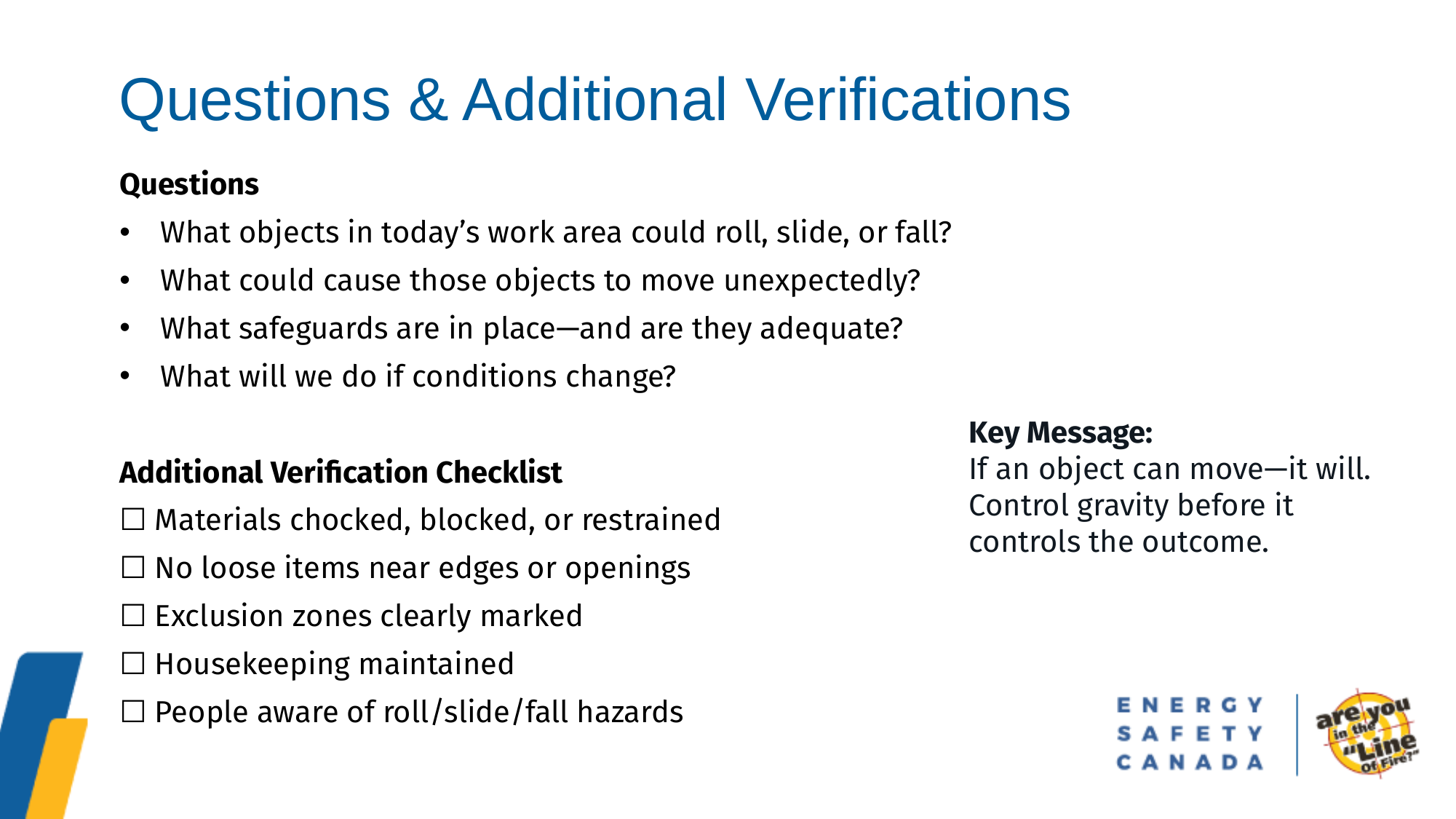

Questions & Additional Verifications
Questions
What objects in today’s work area could roll, slide, or fall?
What could cause those objects to move unexpectedly?
What safeguards are in place—and are they adequate?
What will we do if conditions change?

Additional Verification Checklist
☐ Materials chocked, blocked, or restrained
☐ No loose items near edges or openings
☐ Exclusion zones clearly marked
☐ Housekeeping maintained
☐ People aware of roll/slide/fall hazards

Key Message:
If an object can move—it will. Control gravity before it controls the outcome.